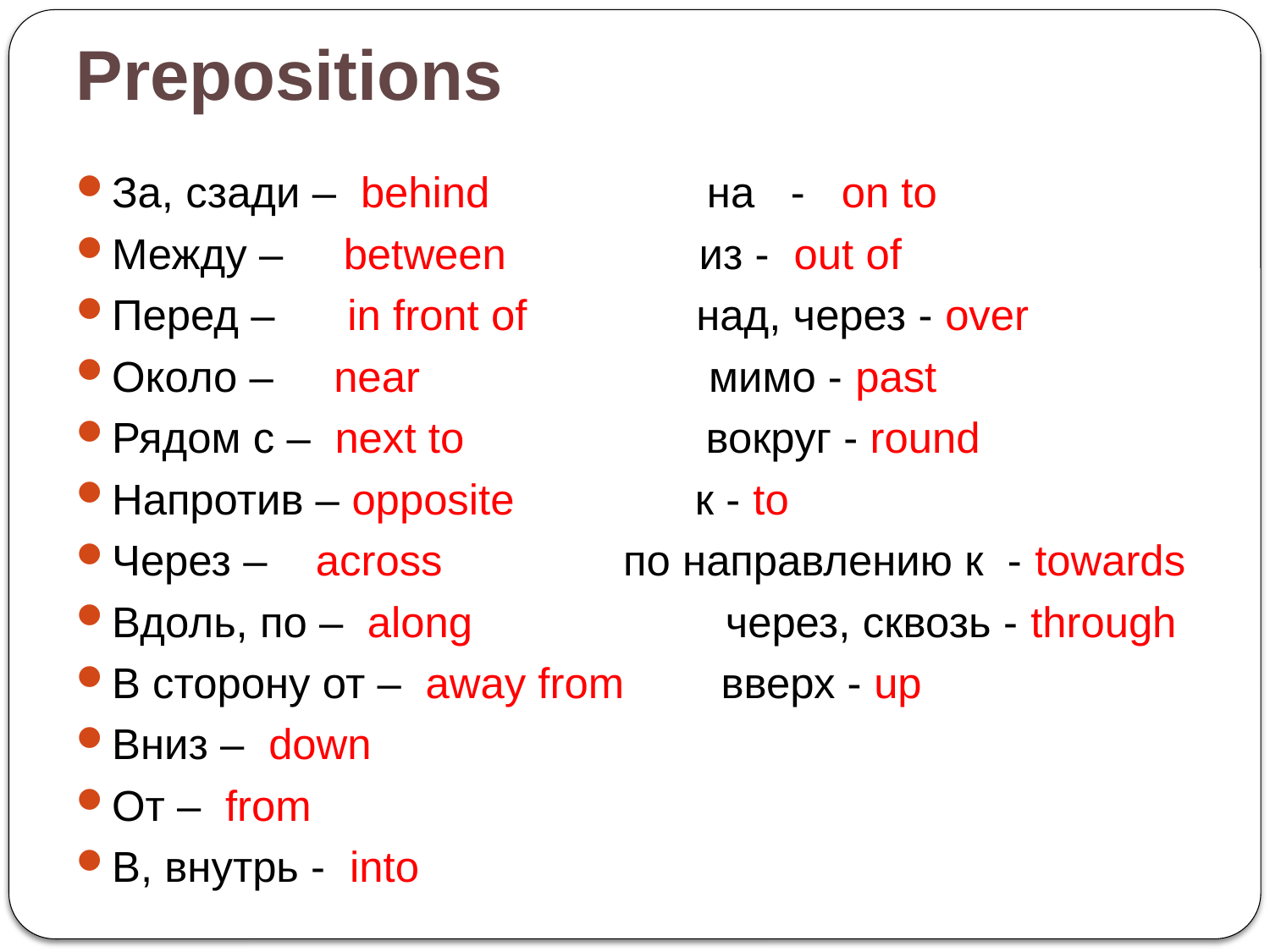

# Prepositions
За, сзади –  behind                  на   -   on to
Между –     between                из -  out of
Перед –      in front of              над, через - over
Около –     near                        мимо - past
Рядом с –  next to                    вокруг - round
Напротив – opposite               к - to
Через –    across               по направлению к  - towards
Вдоль, по –  along                     через, сквозь - through
В сторону от –  away from        вверх - up
Вниз –  down
От –  from
В, внутрь -  into